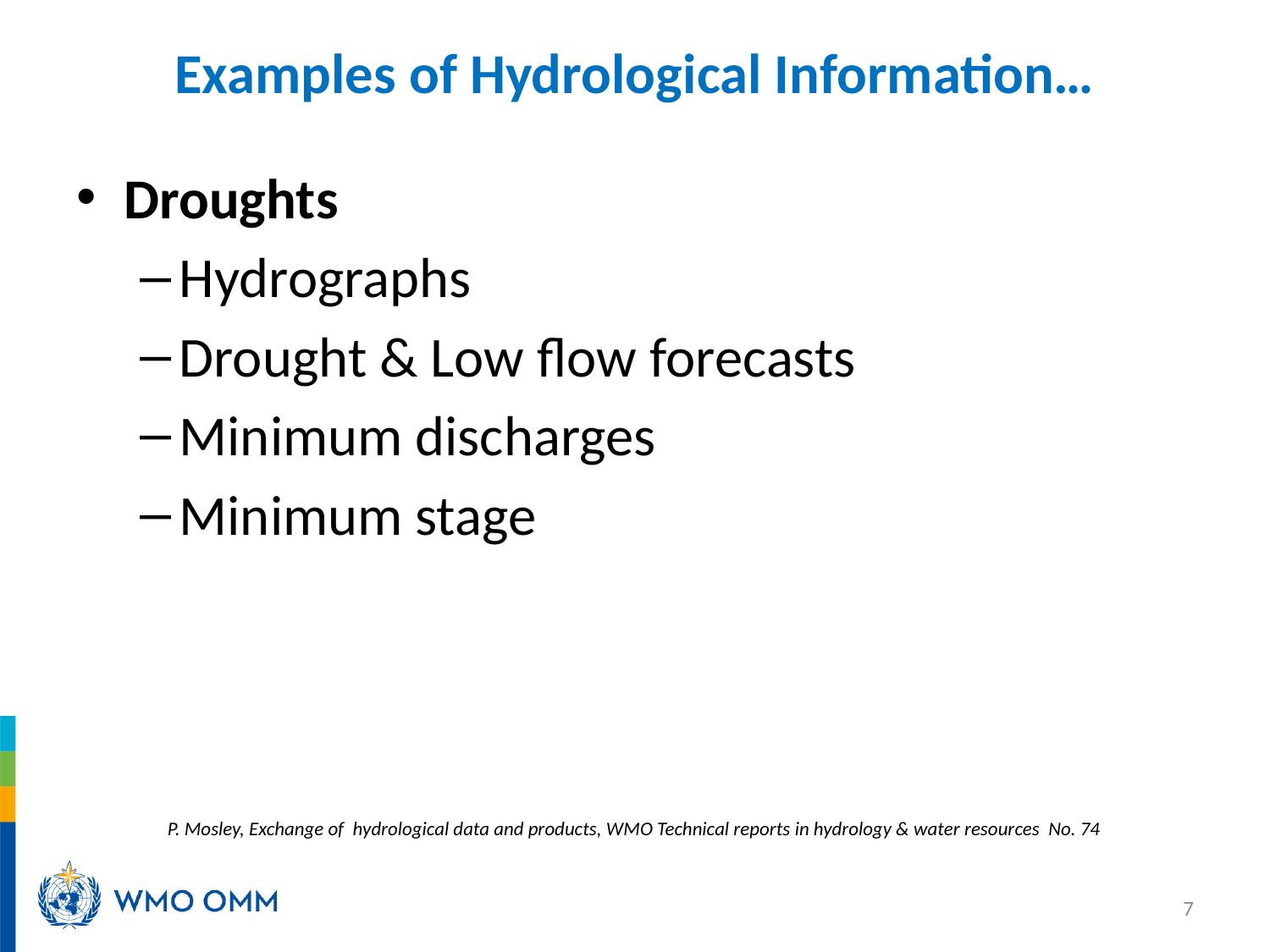

# Examples of Hydrological Information…
Droughts
Hydrographs
Drought & Low flow forecasts
Minimum discharges
Minimum stage

P. Mosley, Exchange of  hydrological data and products, WMO Technical reports in hydrology & water resources  No. 74
7